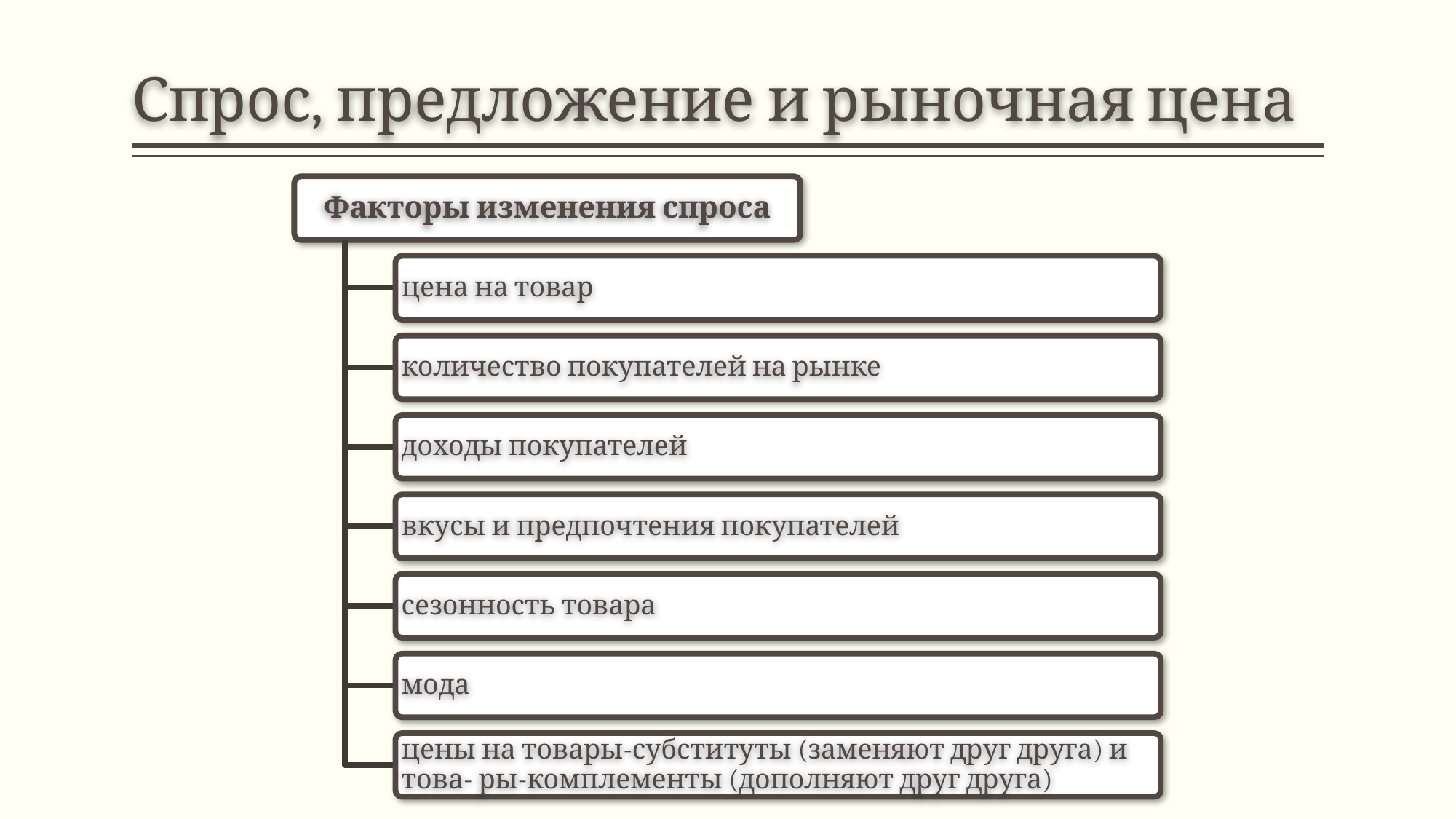

# Спрос, предложение и рыночная цена

Факторы изменения спроса

цена на товар

количество покупателей на рынке

доходы покупателей

вкусы и предпочтения покупателей

сезонность товара

мода

цены на товары-субституты (заменяют друг друга) и това- ры-комплементы (дополняют друг друга)